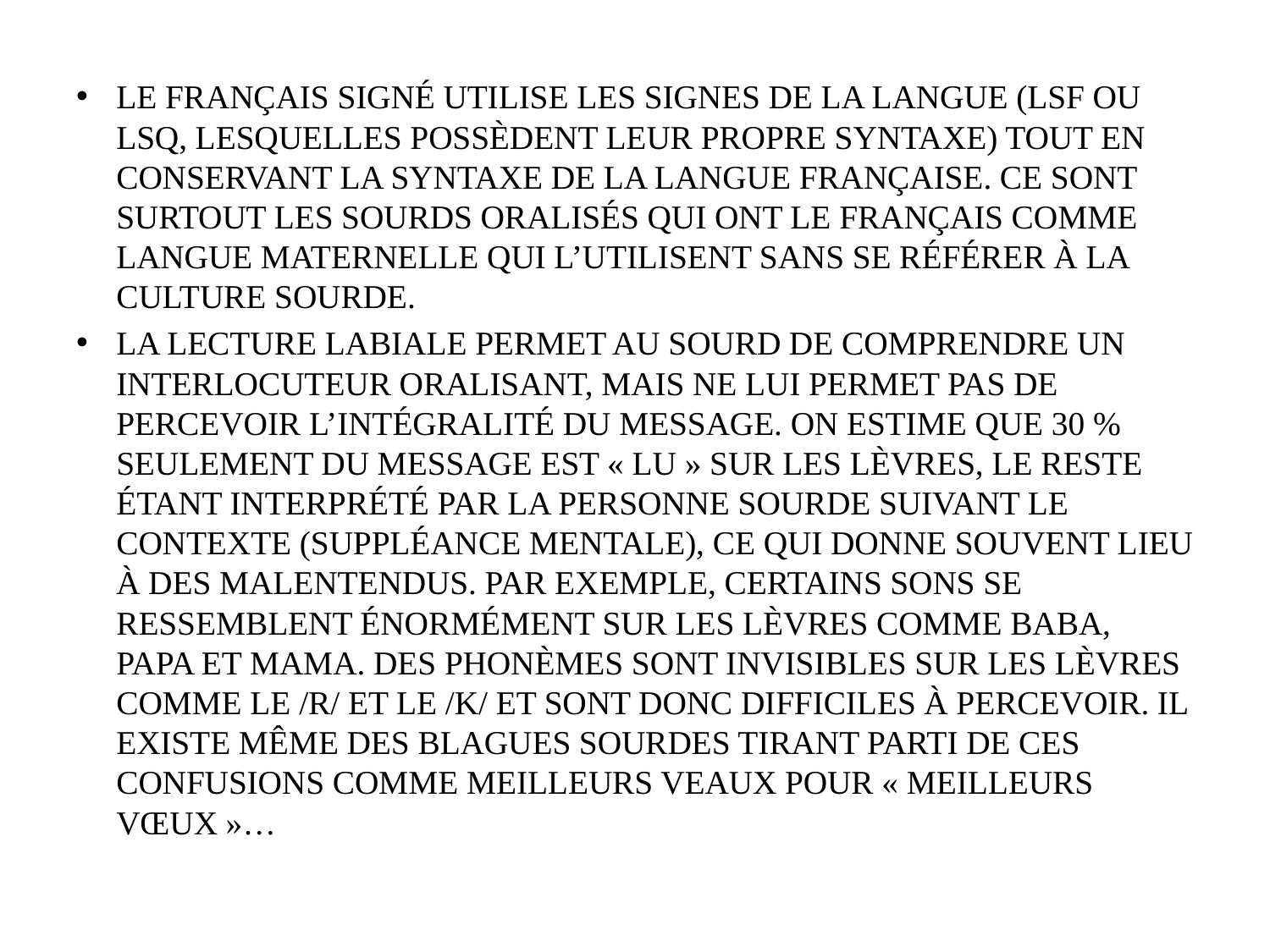

Le français signé utilise les signes de la langue (LSF ou LSQ, lesquelles possèdent leur propre syntaxe) tout en conservant la syntaxe de la langue française. Ce sont surtout les sourds oralisés qui ont le français comme langue maternelle qui l’utilisent sans se référer à la culture sourde.
La lecture labiale permet au sourd de comprendre un interlocuteur oralisant, mais ne lui permet pas de percevoir l’intégralité du message. On estime que 30 % seulement du message est « lu » sur les lèvres, le reste étant interprété par la personne sourde suivant le contexte (suppléance mentale), ce qui donne souvent lieu à des malentendus. Par exemple, certains sons se ressemblent énormément sur les lèvres comme baba, papa et mama. Des phonèmes sont invisibles sur les lèvres comme le /r/ et le /k/ et sont donc difficiles à percevoir. Il existe même des blagues sourdes tirant parti de ces confusions comme meilleurs veaux pour « meilleurs vœux »…